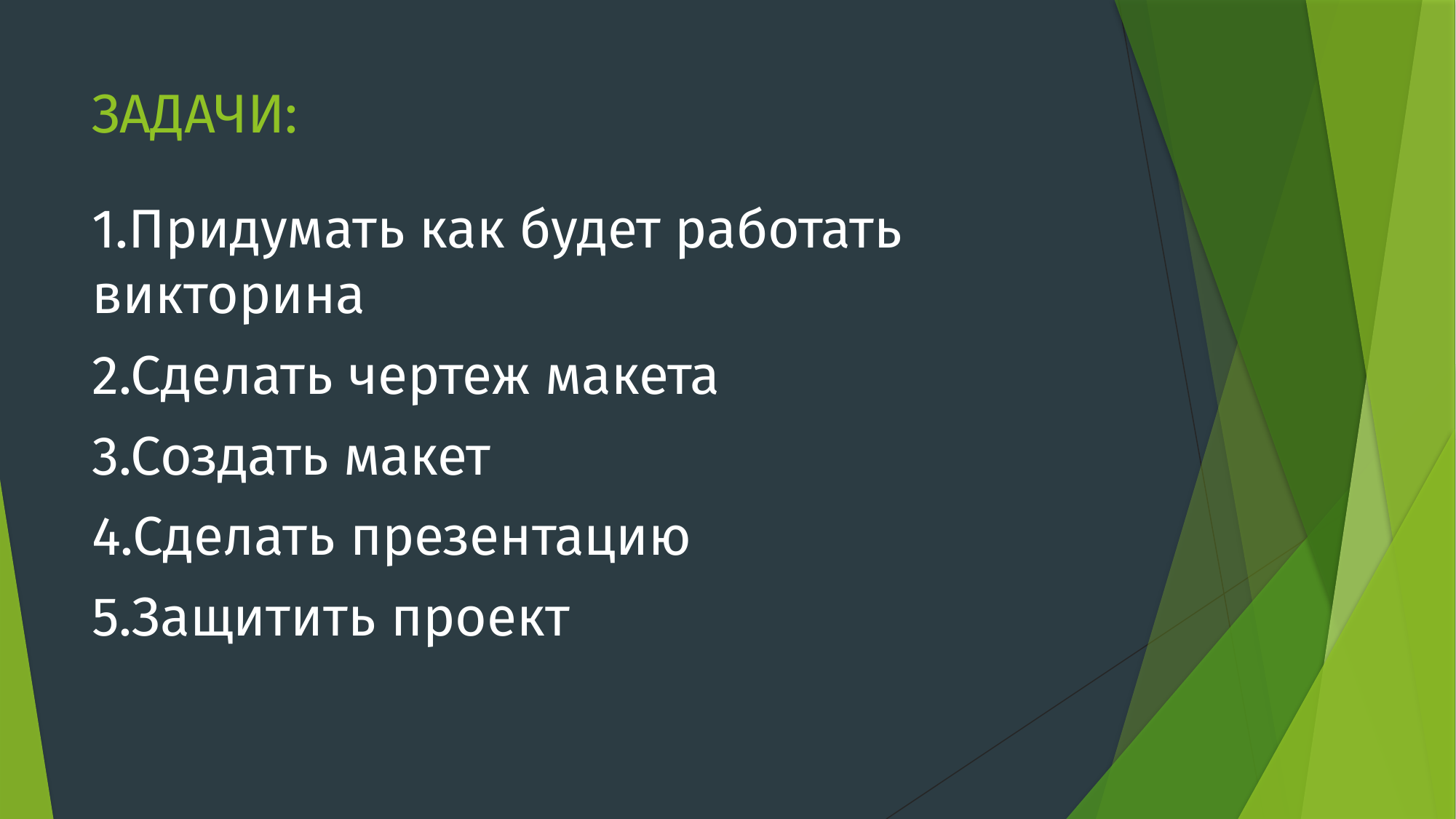

# ЗАДАЧИ:
1.Придумать как будет работать викторина
2.Сделать чертеж макета
3.Создать макет
4.Сделать презентацию
5.Защитить проект